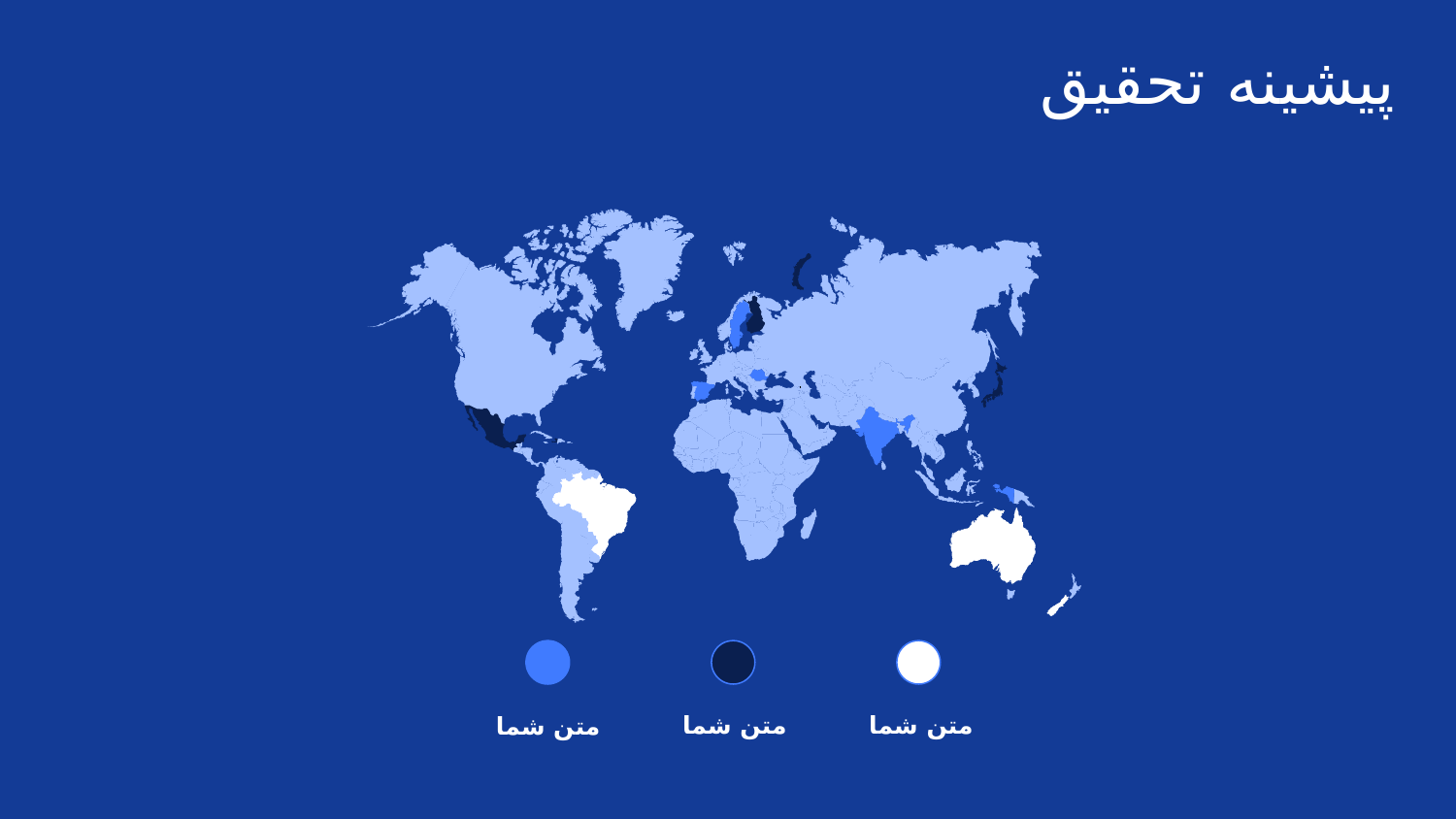

پیشینه تحقیق

متن شما
متن شما
متن شما